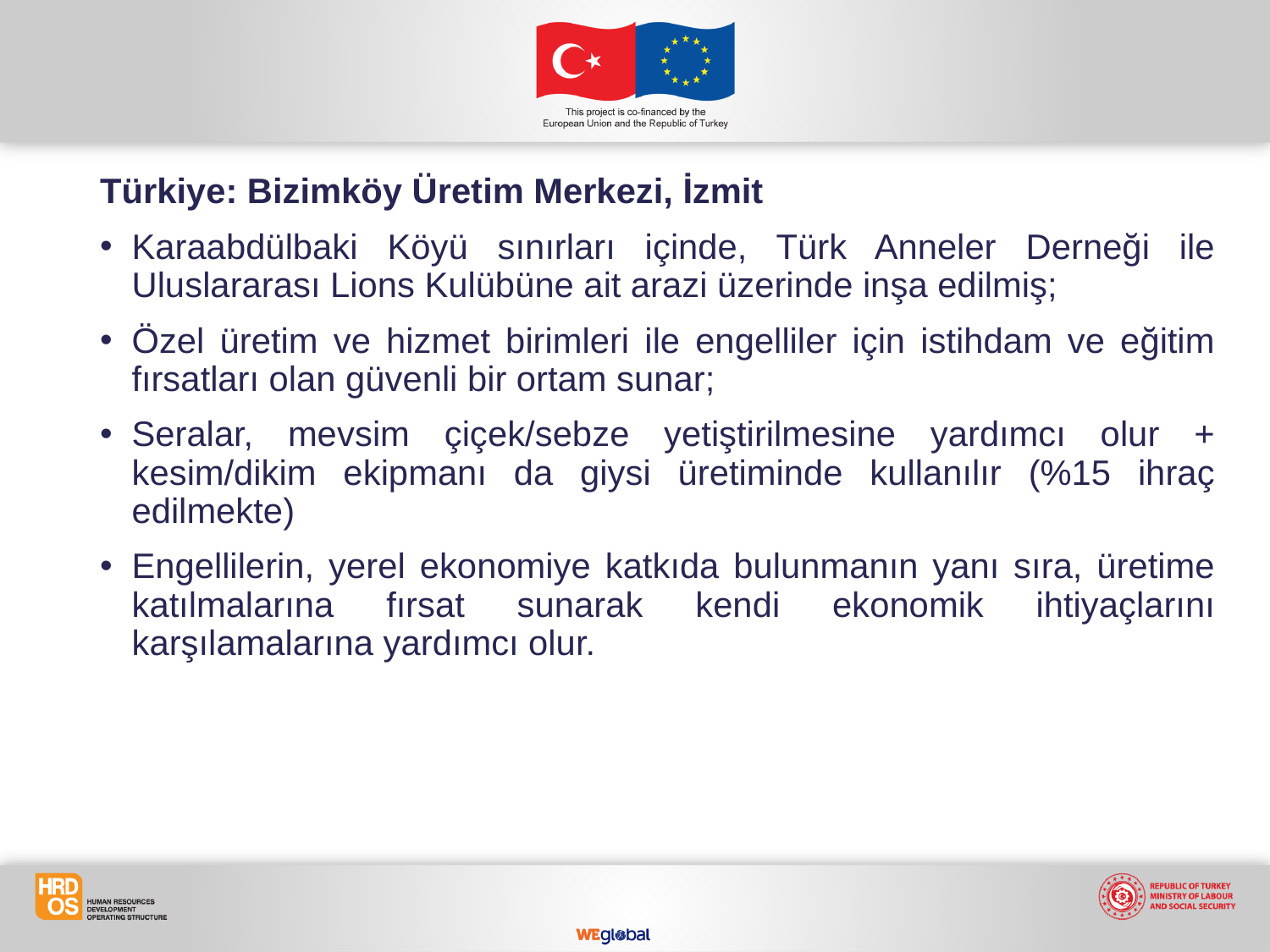

Türkiye: Bizimköy Üretim Merkezi, İzmit
Karaabdülbaki Köyü sınırları içinde, Türk Anneler Derneği ile Uluslararası Lions Kulübüne ait arazi üzerinde inşa edilmiş;
Özel üretim ve hizmet birimleri ile engelliler için istihdam ve eğitim fırsatları olan güvenli bir ortam sunar;
Seralar, mevsim çiçek/sebze yetiştirilmesine yardımcı olur + kesim/dikim ekipmanı da giysi üretiminde kullanılır (%15 ihraç edilmekte)
Engellilerin, yerel ekonomiye katkıda bulunmanın yanı sıra, üretime katılmalarına fırsat sunarak kendi ekonomik ihtiyaçlarını karşılamalarına yardımcı olur.